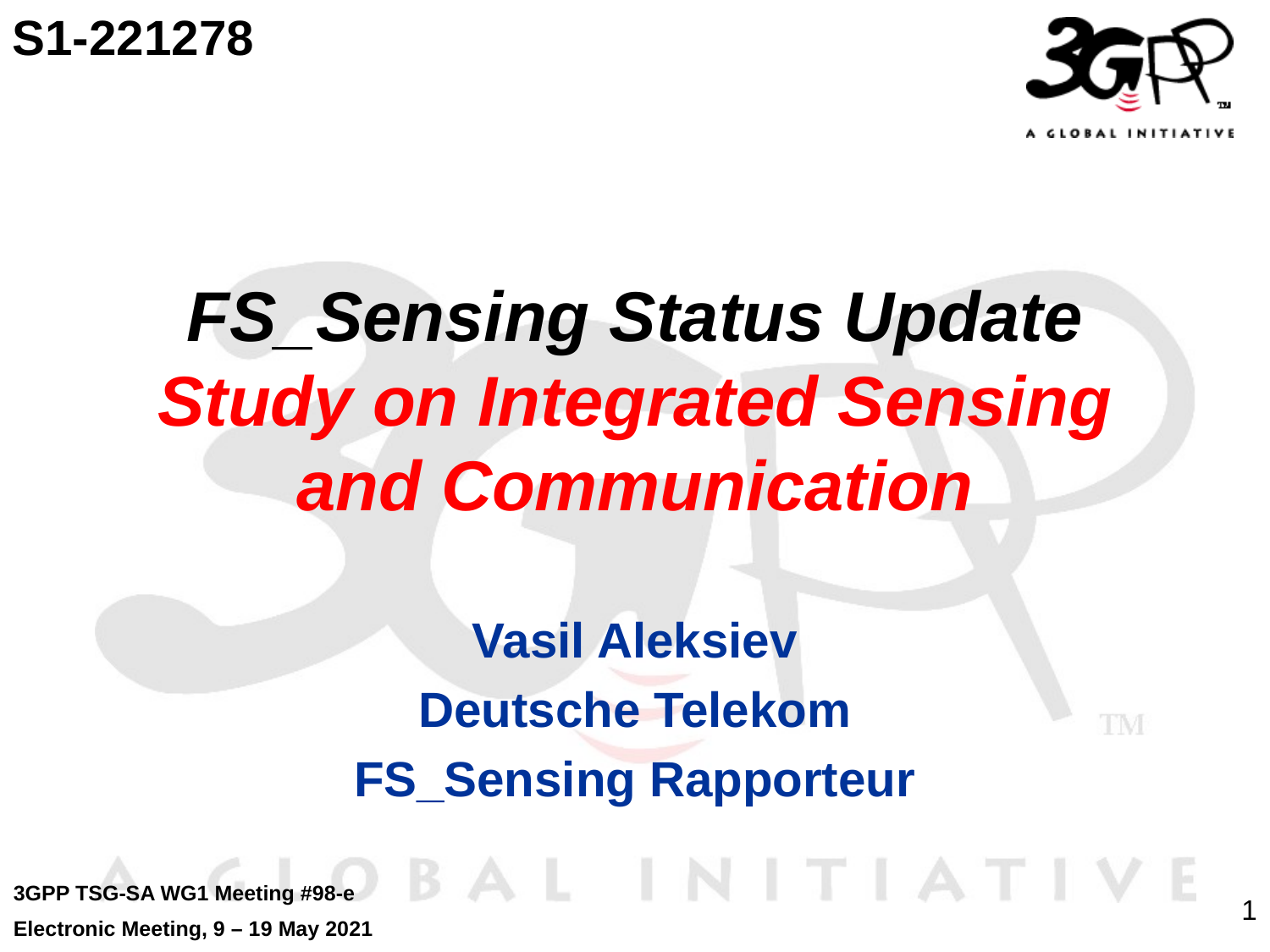

S1-221278
# FS_Sensing Status Update Study on Integrated Sensing and Communication
Vasil Aleksiev
Deutsche Telekom
FS_Sensing Rapporteur
3GPP TSG-SA WG1 Meeting #98-e
Electronic Meeting, 9 – 19 May 2021
1